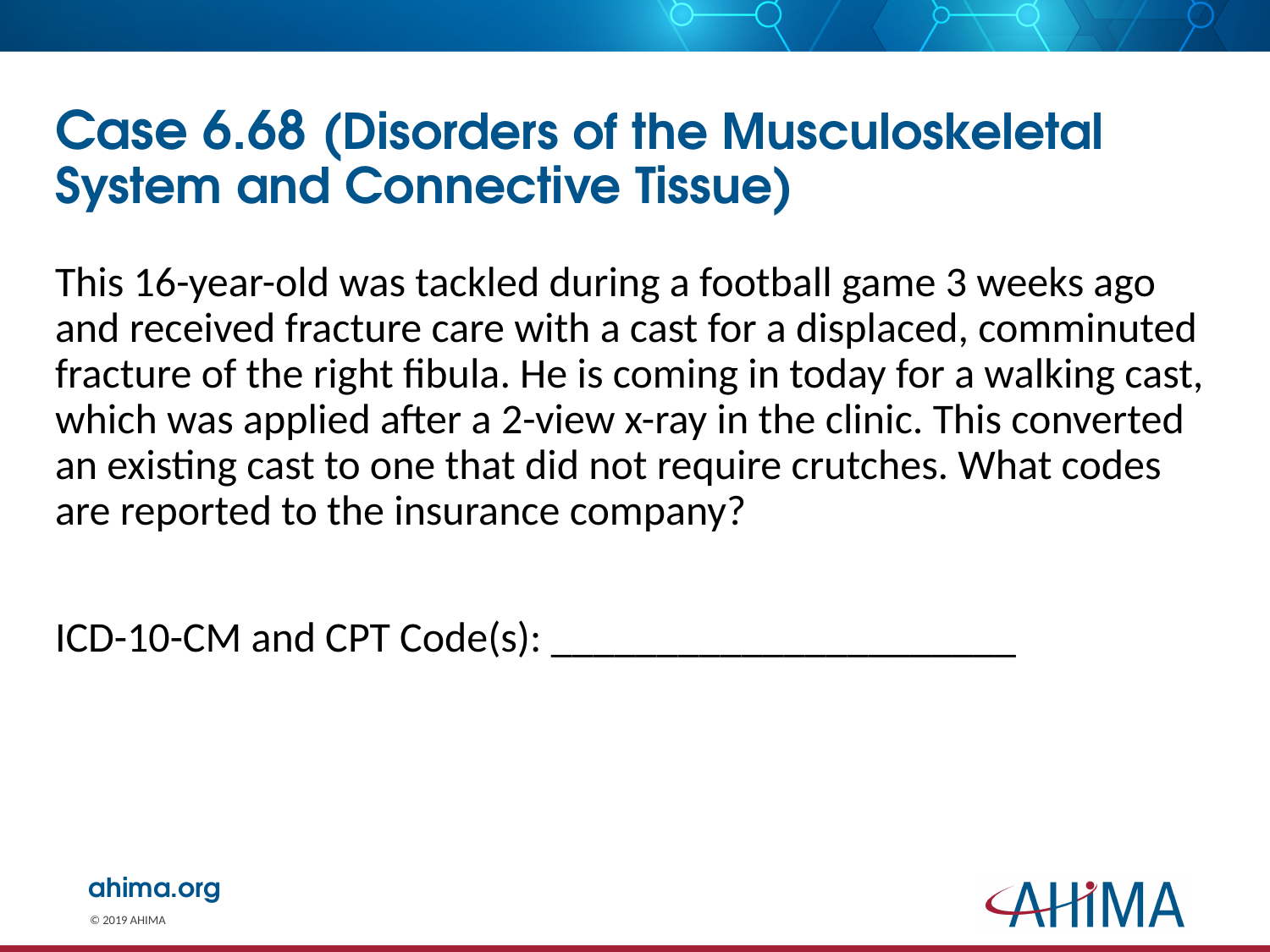

# Case 6.68 (Disorders of the Musculoskeletal System and Connective Tissue)
This 16-year-old was tackled during a football game 3 weeks ago and received fracture care with a cast for a displaced, comminuted fracture of the right fibula. He is coming in today for a walking cast, which was applied after a 2-view x-ray in the clinic. This converted an existing cast to one that did not require crutches. What codes are reported to the insurance company?

ICD-10-CM and CPT Code(s): ______________________